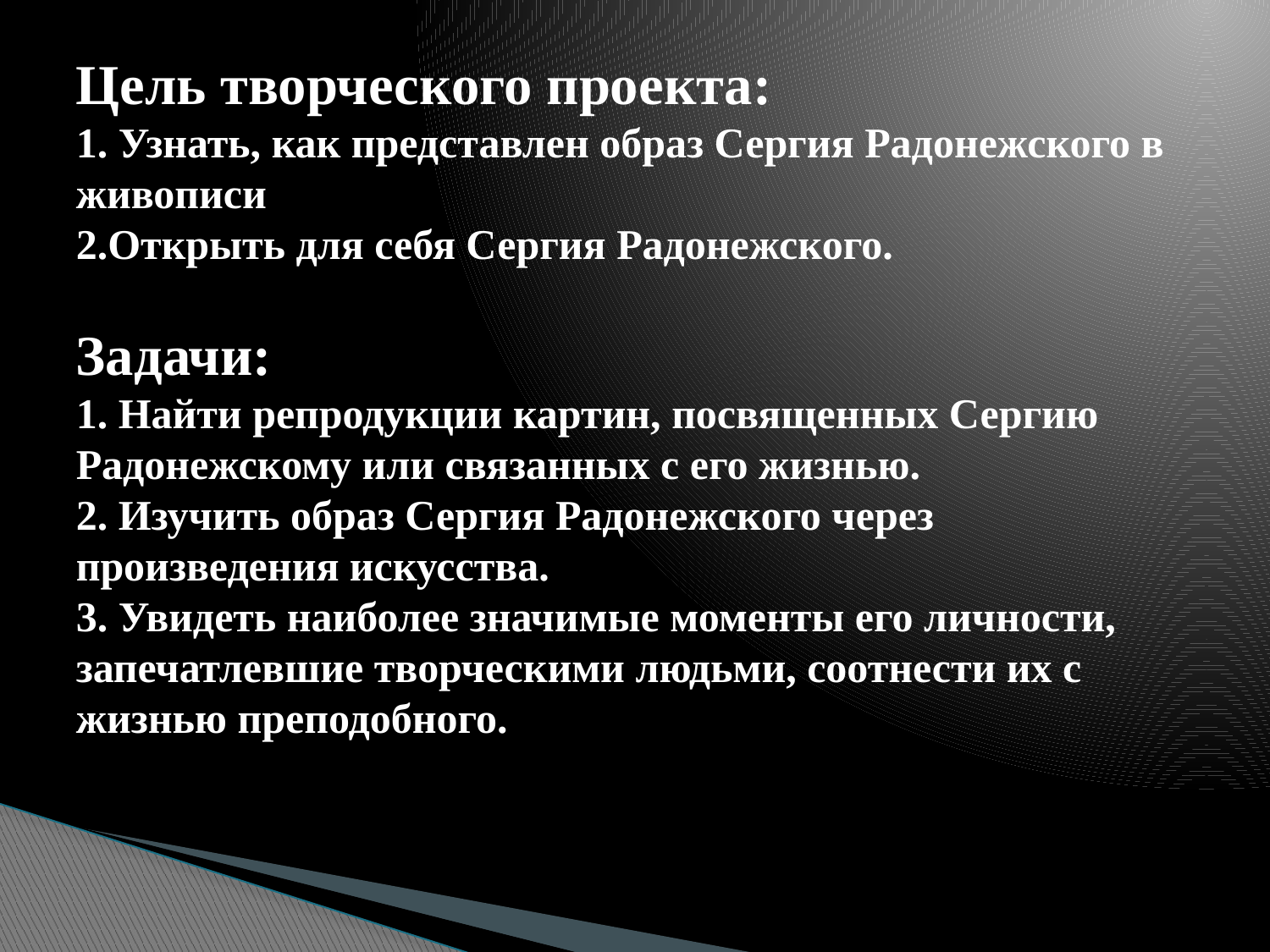

# Цель творческого проекта: 1. Узнать, как представлен образ Сергия Радонежского в живописи 2.Открыть для себя Сергия Радонежского. Задачи: 1. Найти репродукции картин, посвященных Сергию Радонежскому или связанных с его жизнью. 2. Изучить образ Сергия Радонежского через произведения искусства. 3. Увидеть наиболее значимые моменты его личности, запечатлевшие творческими людьми, соотнести их с жизнью преподобного.